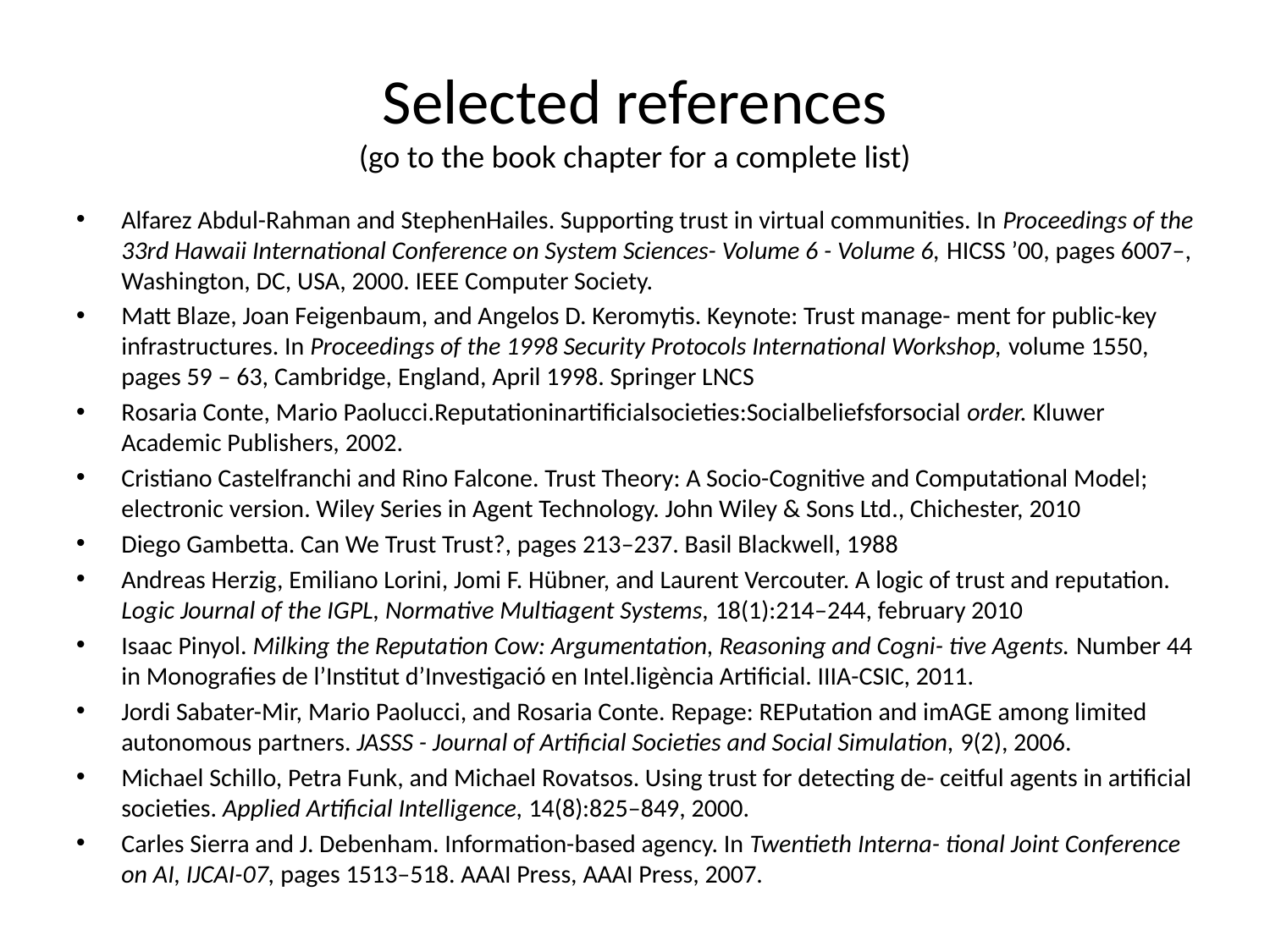

# Selected references (go to the book chapter for a complete list)
Alfarez Abdul-Rahman and StephenHailes. Supporting trust in virtual communities. In Proceedings of the 33rd Hawaii International Conference on System Sciences- Volume 6 - Volume 6, HICSS ’00, pages 6007–, Washington, DC, USA, 2000. IEEE Computer Society.
Matt Blaze, Joan Feigenbaum, and Angelos D. Keromytis. Keynote: Trust manage- ment for public-key infrastructures. In Proceedings of the 1998 Security Protocols International Workshop, volume 1550, pages 59 – 63, Cambridge, England, April 1998. Springer LNCS
Rosaria Conte, Mario Paolucci.Reputationinartificialsocieties:Socialbeliefsforsocial order. Kluwer Academic Publishers, 2002.
Cristiano Castelfranchi and Rino Falcone. Trust Theory: A Socio-Cognitive and Computational Model; electronic version. Wiley Series in Agent Technology. John Wiley & Sons Ltd., Chichester, 2010
Diego Gambetta. Can We Trust Trust?, pages 213–237. Basil Blackwell, 1988
Andreas Herzig, Emiliano Lorini, Jomi F. Hübner, and Laurent Vercouter. A logic of trust and reputation. Logic Journal of the IGPL, Normative Multiagent Systems, 18(1):214–244, february 2010
Isaac Pinyol. Milking the Reputation Cow: Argumentation, Reasoning and Cogni- tive Agents. Number 44 in Monografies de l’Institut d’Investigació en Intel.ligència Artificial. IIIA-CSIC, 2011.
Jordi Sabater-Mir, Mario Paolucci, and Rosaria Conte. Repage: REPutation and imAGE among limited autonomous partners. JASSS - Journal of Artificial Societies and Social Simulation, 9(2), 2006.
Michael Schillo, Petra Funk, and Michael Rovatsos. Using trust for detecting de- ceitful agents in artificial societies. Applied Artificial Intelligence, 14(8):825–849, 2000.
Carles Sierra and J. Debenham. Information-based agency. In Twentieth Interna- tional Joint Conference on AI, IJCAI-07, pages 1513–518. AAAI Press, AAAI Press, 2007.